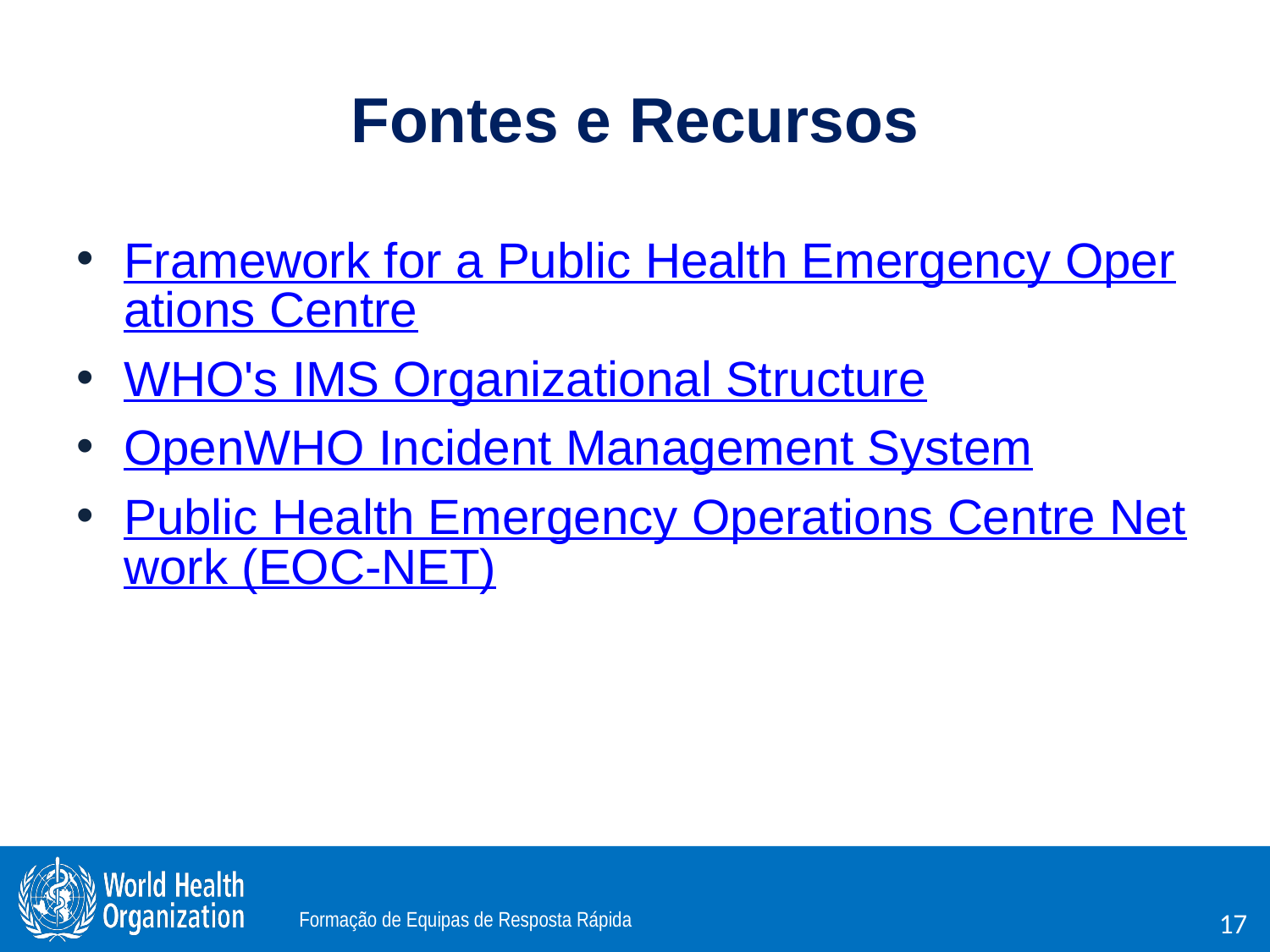

# Fontes e Recursos
Framework for a Public Health Emergency Operations Centre
WHO's IMS Organizational Structure
OpenWHO Incident Management System
Public Health Emergency Operations Centre Network (EOC-NET)